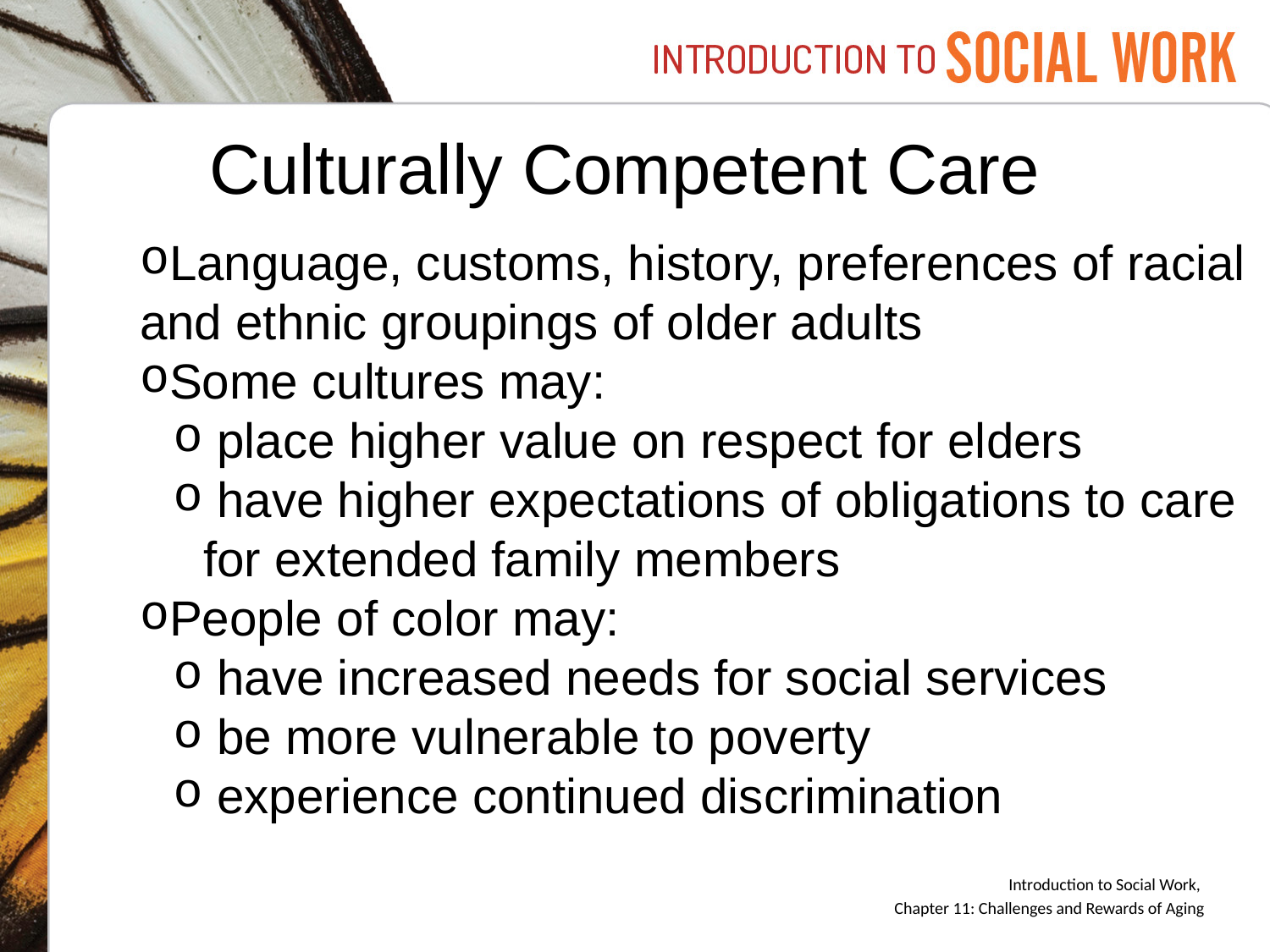

# Culturally Competent Care
Language, customs, history, preferences of racial and ethnic groupings of older adults
Some cultures may:
 place higher value on respect for elders
 have higher expectations of obligations to care for extended family members
People of color may:
 have increased needs for social services
 be more vulnerable to poverty
 experience continued discrimination

Introduction to Social Work,
Chapter 11: Challenges and Rewards of Aging